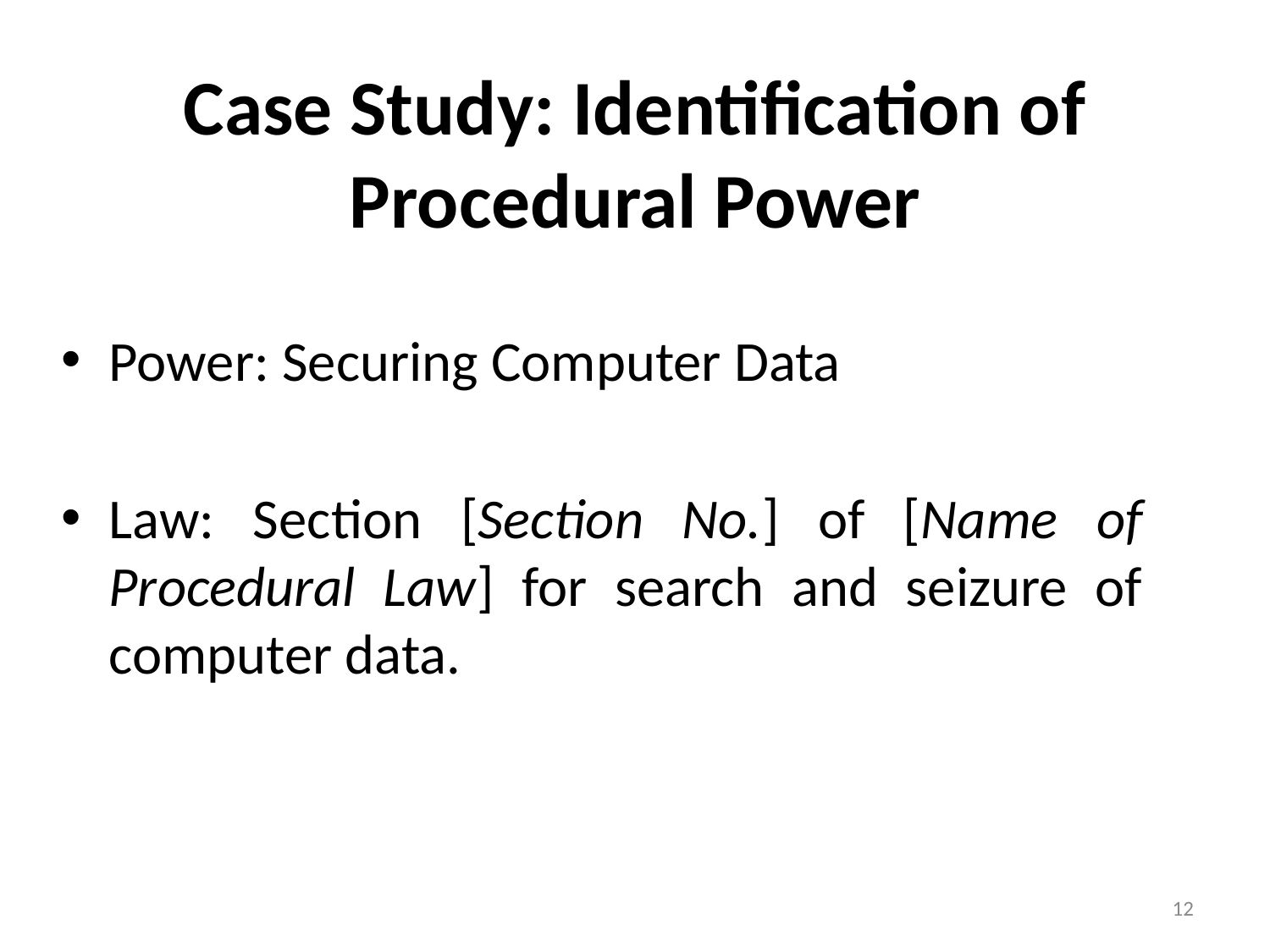

# Case Study: Identification of Procedural Power

Power: Securing Computer Data

Law: Section [Section No.] of [Name of Procedural Law] for search and seizure of computer data.

12